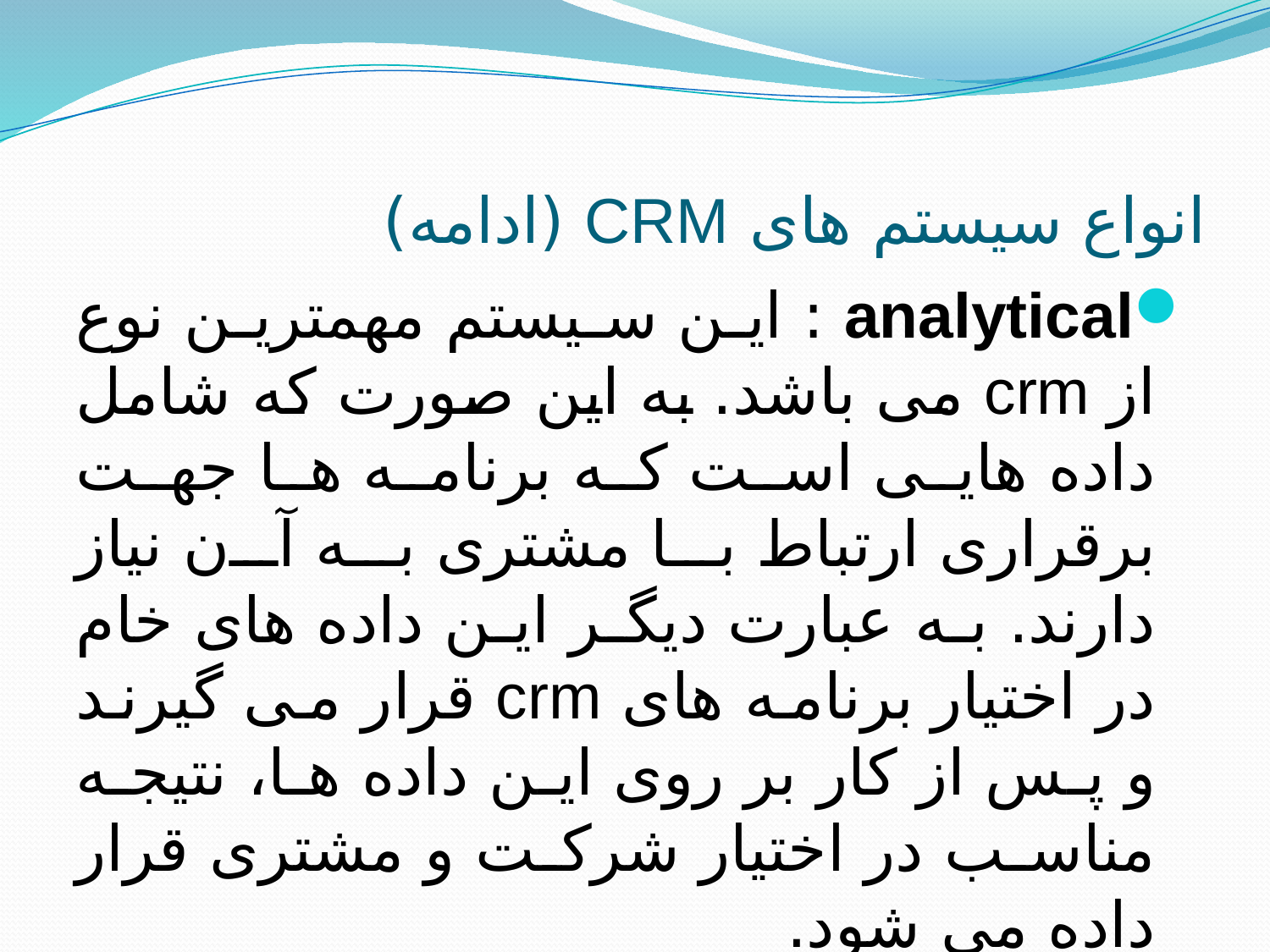

# انواع سیستم های CRM (ادامه)
analytical : این سیستم مهمترین نوع از crm می باشد. به این صورت که شامل داده هایی است که برنامه ها جهت برقراری ارتباط با مشتری به آن نیاز دارند. به عبارت دیگر این داده های خام در اختیار برنامه های crm قرار می گیرند و پس از کار بر روی این داده ها، نتیجه مناسب در اختیار شرکت و مشتری قرار داده می شود.